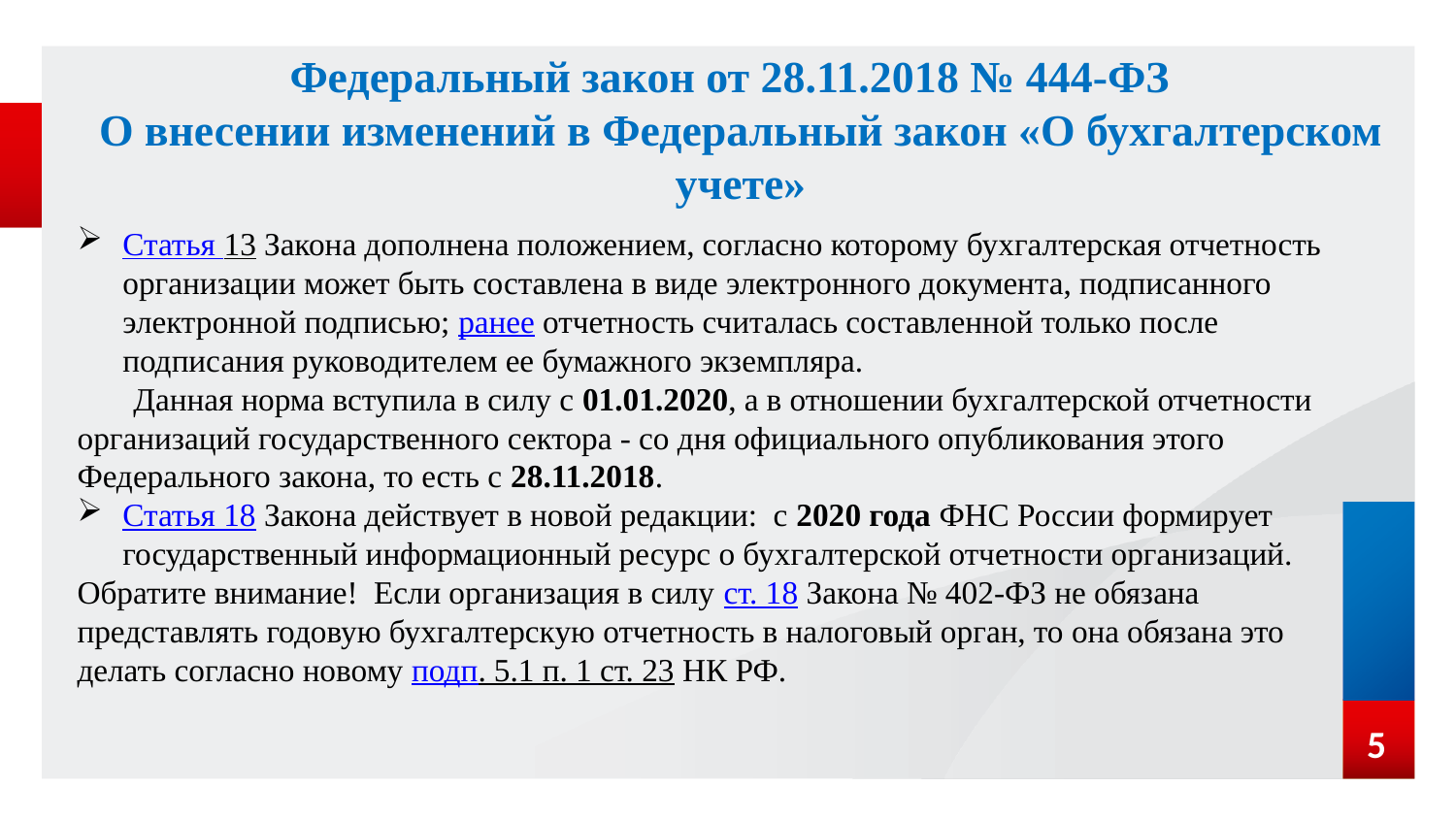

# Федеральный закон от 28.11.2018 № 444-ФЗ О внесении изменений в Федеральный закон «О бухгалтерском учете»
Статья 13 Закона дополнена положением, согласно которому бухгалтерская отчетность организации может быть составлена в виде электронного документа, подписанного электронной подписью; ранее отчетность считалась составленной только после подписания руководителем ее бумажного экземпляра.
       Данная норма вступила в силу с 01.01.2020, а в отношении бухгалтерской отчетности организаций государственного сектора - со дня официального опубликования этого Федерального закона, то есть с 28.11.2018.
Статья 18 Закона действует в новой редакции:  с 2020 года ФНС России формирует государственный информационный ресурс о бухгалтерской отчетности организаций.
Обратите внимание!  Если организация в силу ст. 18 Закона № 402-ФЗ не обязана представлять годовую бухгалтерскую отчетность в налоговый орган, то она обязана это делать согласно новому подп. 5.1 п. 1 ст. 23 НК РФ.

 5